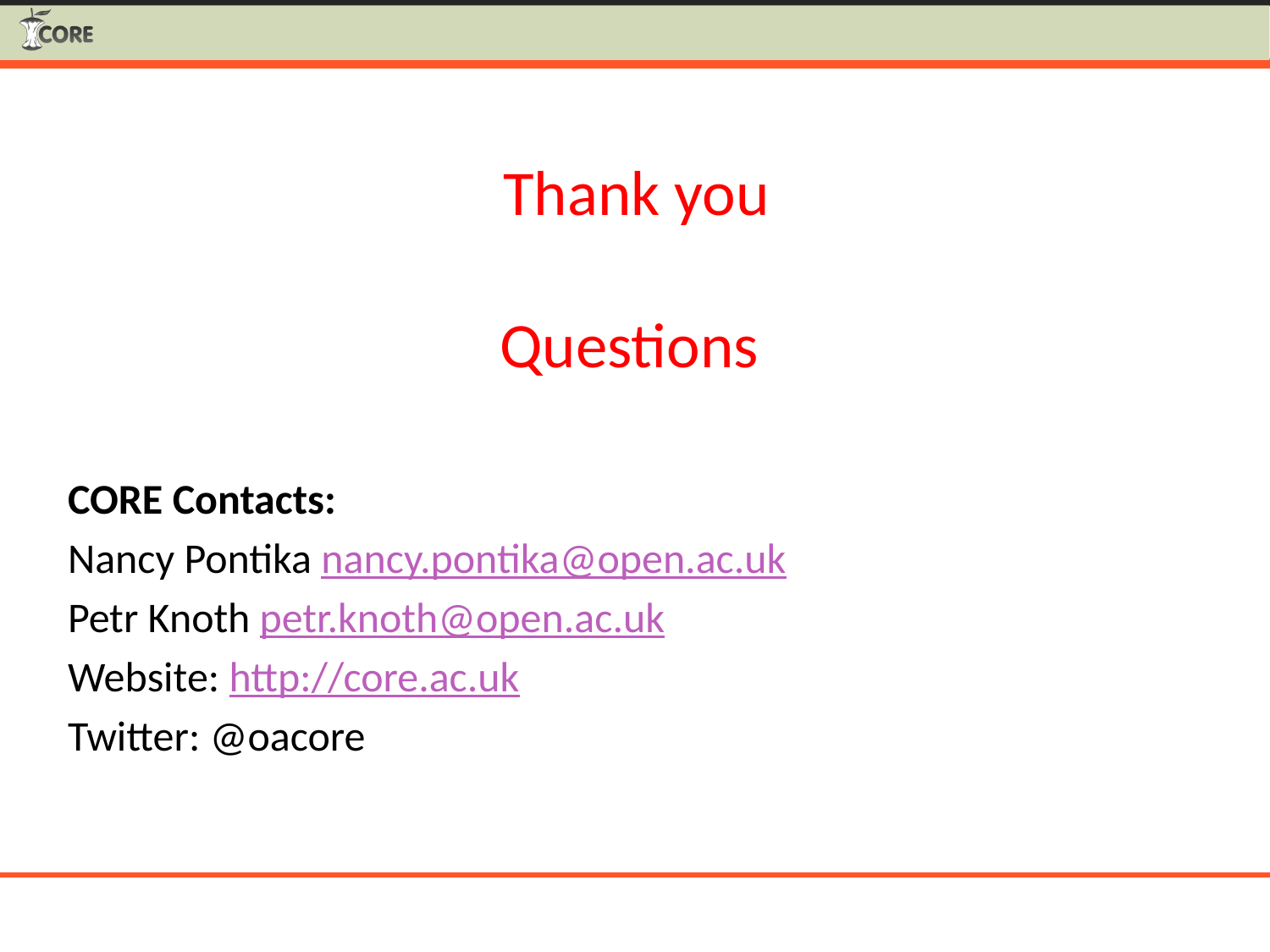

# Thank you Questions

CORE Contacts:
Nancy Pontika nancy.pontika@open.ac.uk
Petr Knoth petr.knoth@open.ac.uk
Website: http://core.ac.uk
Twitter: @oacore